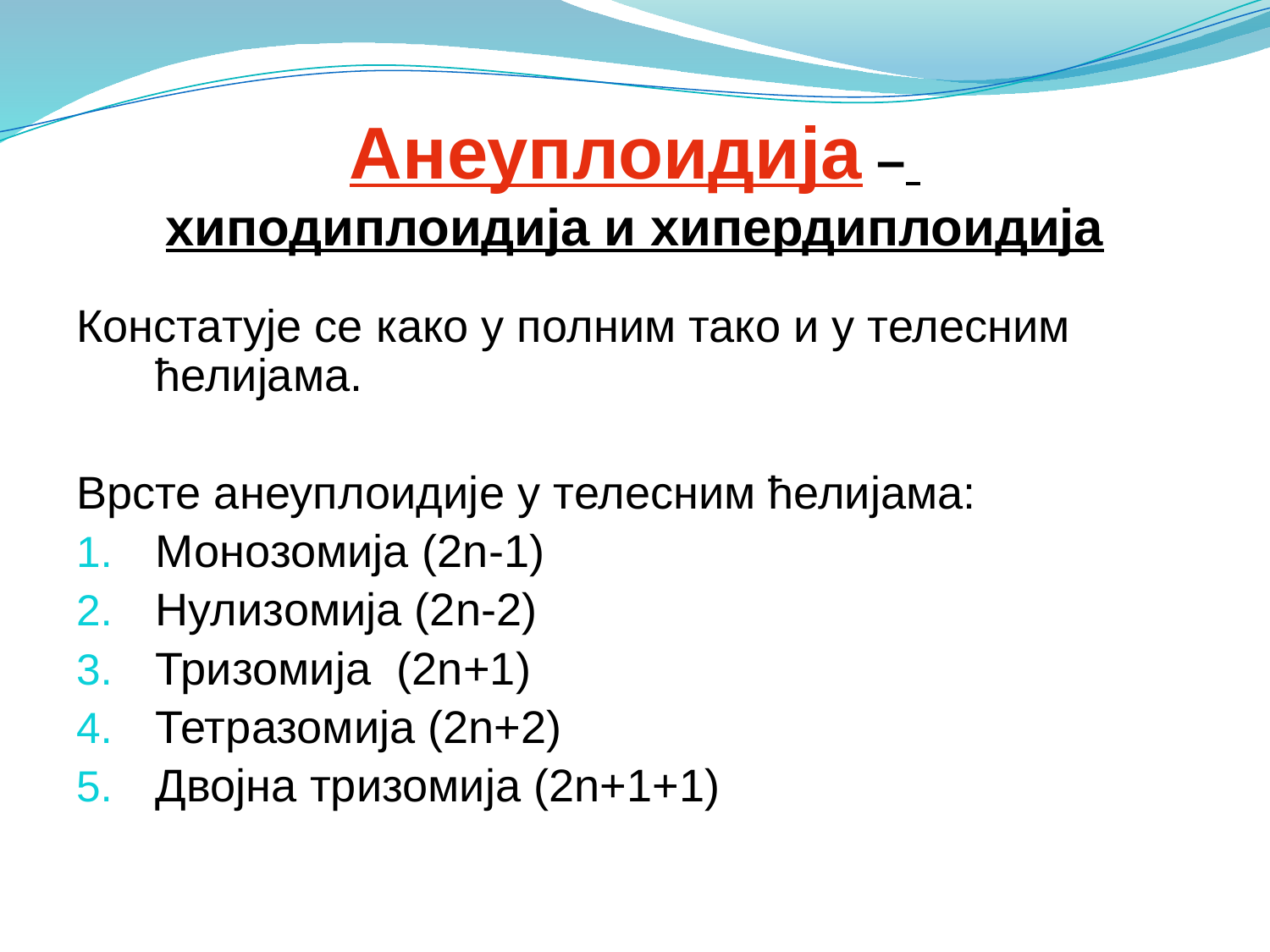

# Анеуплоидија – хиподиплоидија и хипердиплоидија
Констатује се како у полним тако и у телесним ћелијама.

Врсте анеуплоидије у телесним ћелијама:
Монозомија (2n-1)
Нулизомија (2n-2)
Тризомија  (2n+1)
Тетразомија (2n+2)
Двојна тризомија (2n+1+1)